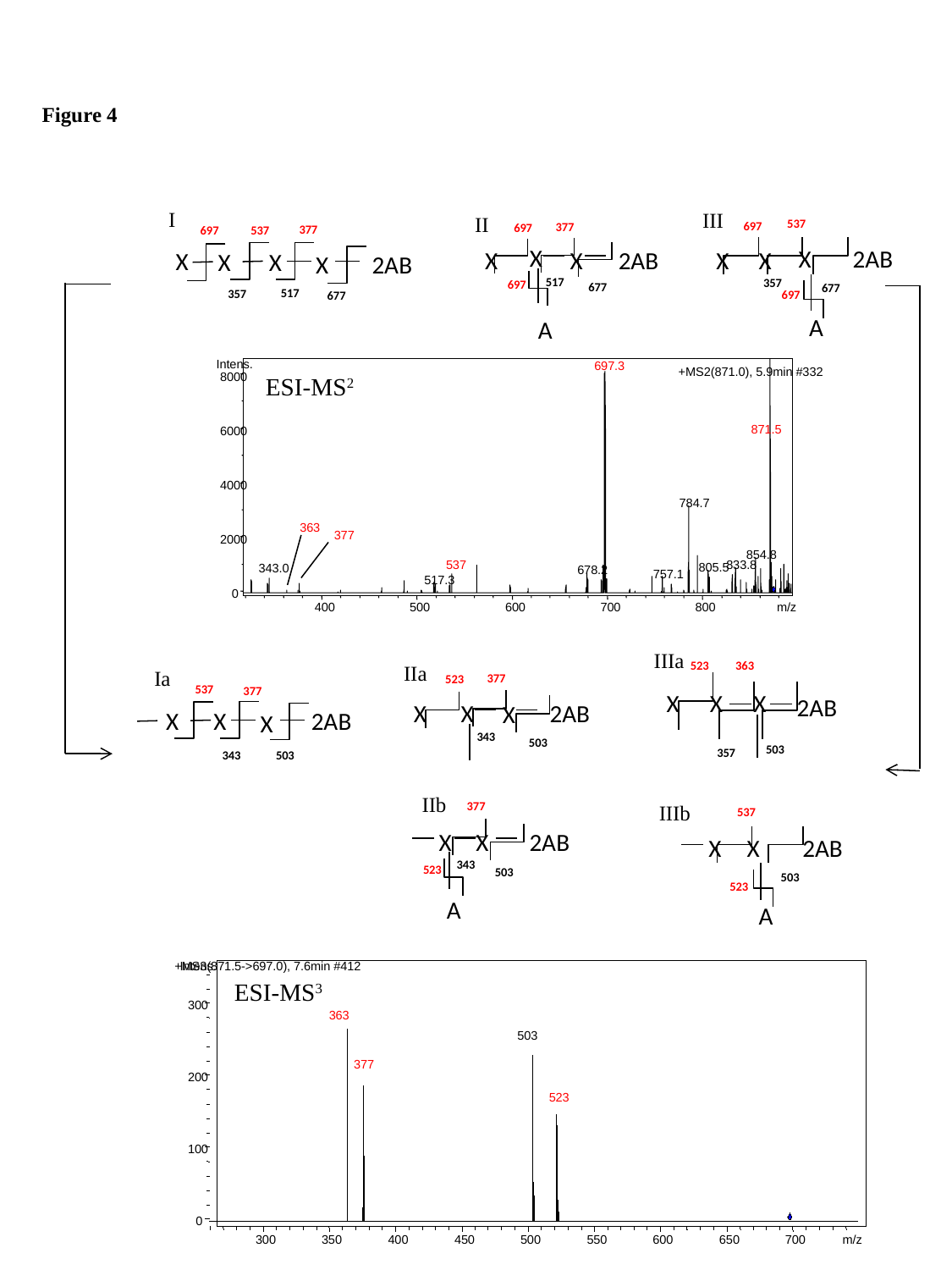

Figure 4
I
377
697
537
X
X
X
X
2AB
517
357
677
III
537
697
X
2AB
X
X
357
677
697
A
II
377
697
X
X
X
2AB
517
697
677
A

Intens.
697.3

+MS2(871.0), 5.9min #332
8000

871.5
6000

4000

784.7

2000

854.8
833.8
805.5
343.0
678.2

757.1
517.3
0

400
500
600
700
800
m/z
363
377
537
ESI-MS2
IIIa
523
363
X
X
X
2AB
503
357
IIIb
537
X
X
2AB
503
523
A
IIa
377
523
X
X
2AB
X
343
503
IIb
377
X
X
2AB
343
523
503
A
Ia
537
377
X
X
2AB
X
343
503
+MS3(871.5->697.0), 7.6min #412
Intens.

300

200

100

0

300
350
400
450
500
550
600
650
700
m/z
ESI-MS3
363
503
377
523